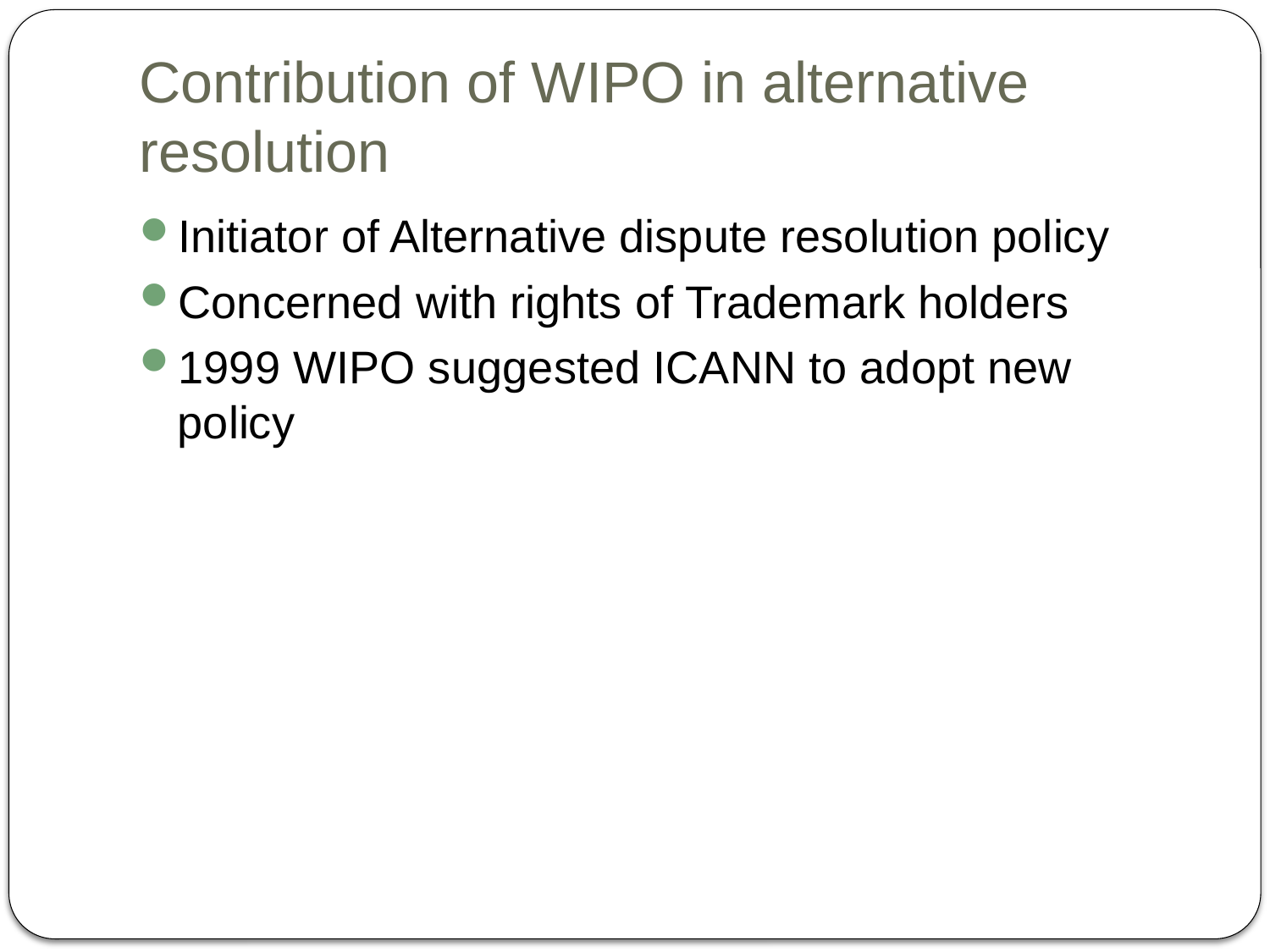

# Contribution of WIPO in alternative resolution
Initiator of Alternative dispute resolution policy
Concerned with rights of Trademark holders
1999 WIPO suggested ICANN to adopt new policy